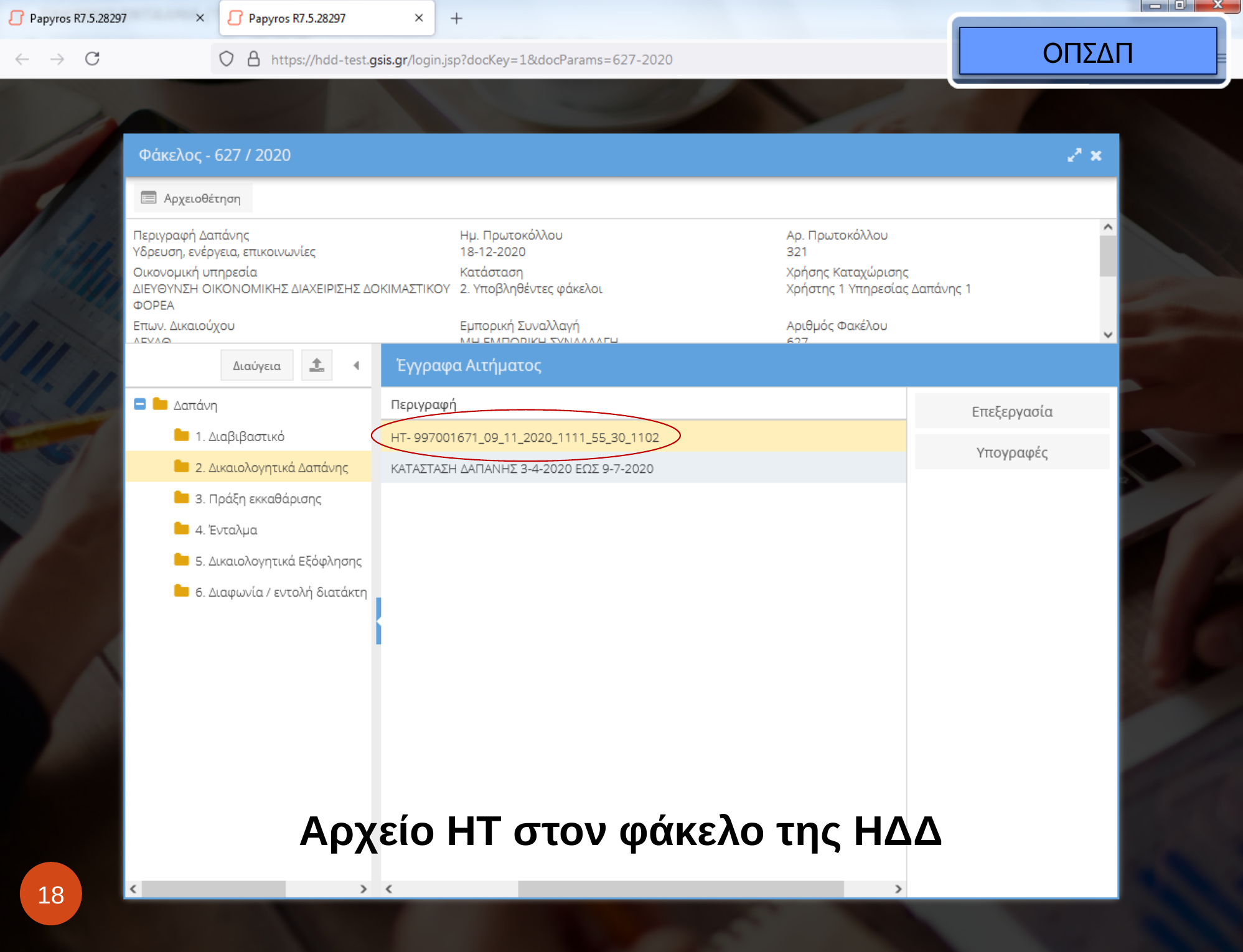

ΟΠΣΔΠ

Αρχείο ΗΤ στον φάκελο της ΗΔΔ
18